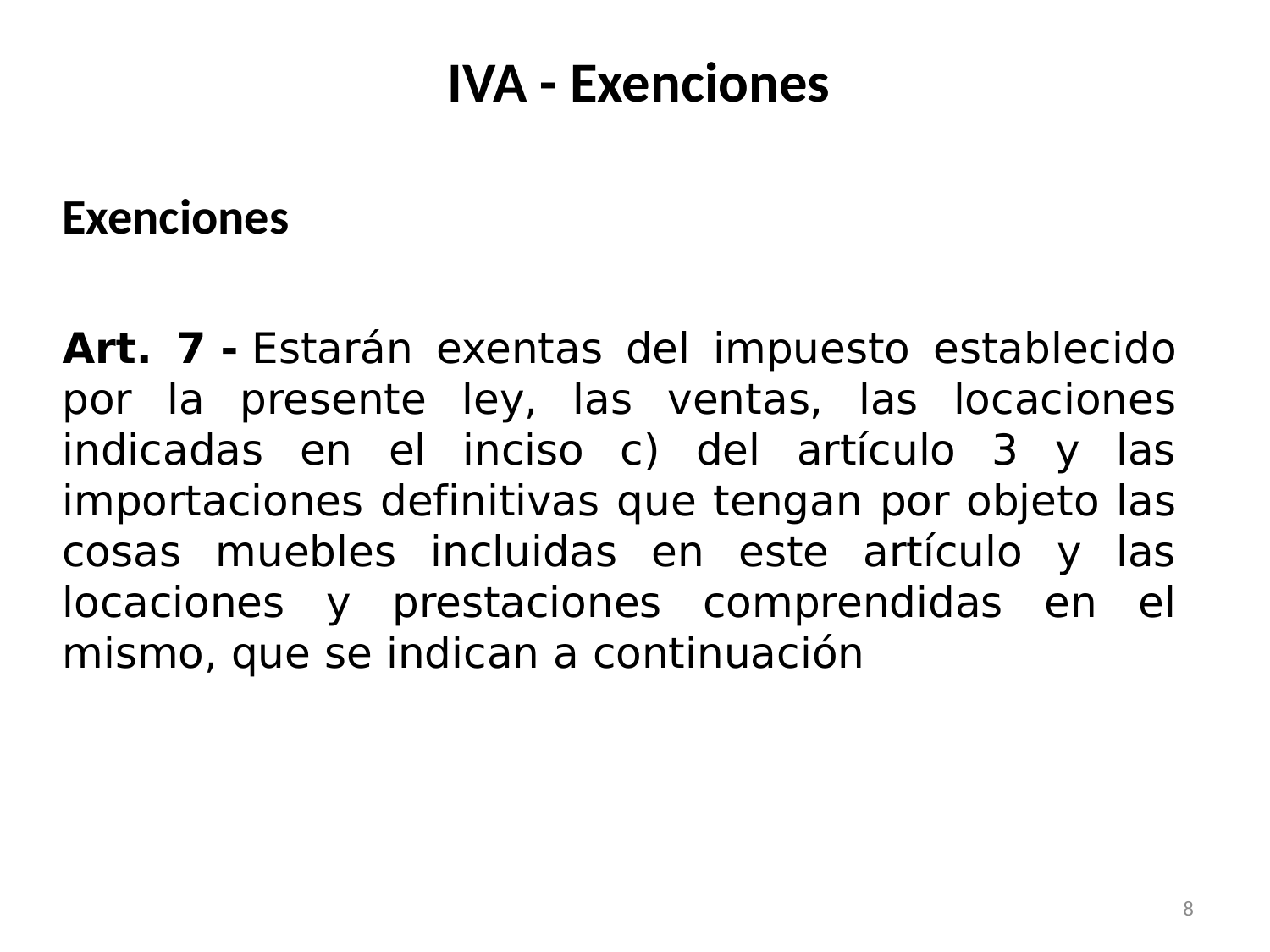

# IVA - Exenciones
Exenciones

Art. 7 - Estarán exentas del impuesto establecido por la presente ley, las ventas, las locaciones indicadas en el inciso c) del artículo 3 y las importaciones definitivas que tengan por objeto las cosas muebles incluidas en este artículo y las locaciones y prestaciones comprendidas en el mismo, que se indican a continuación
8